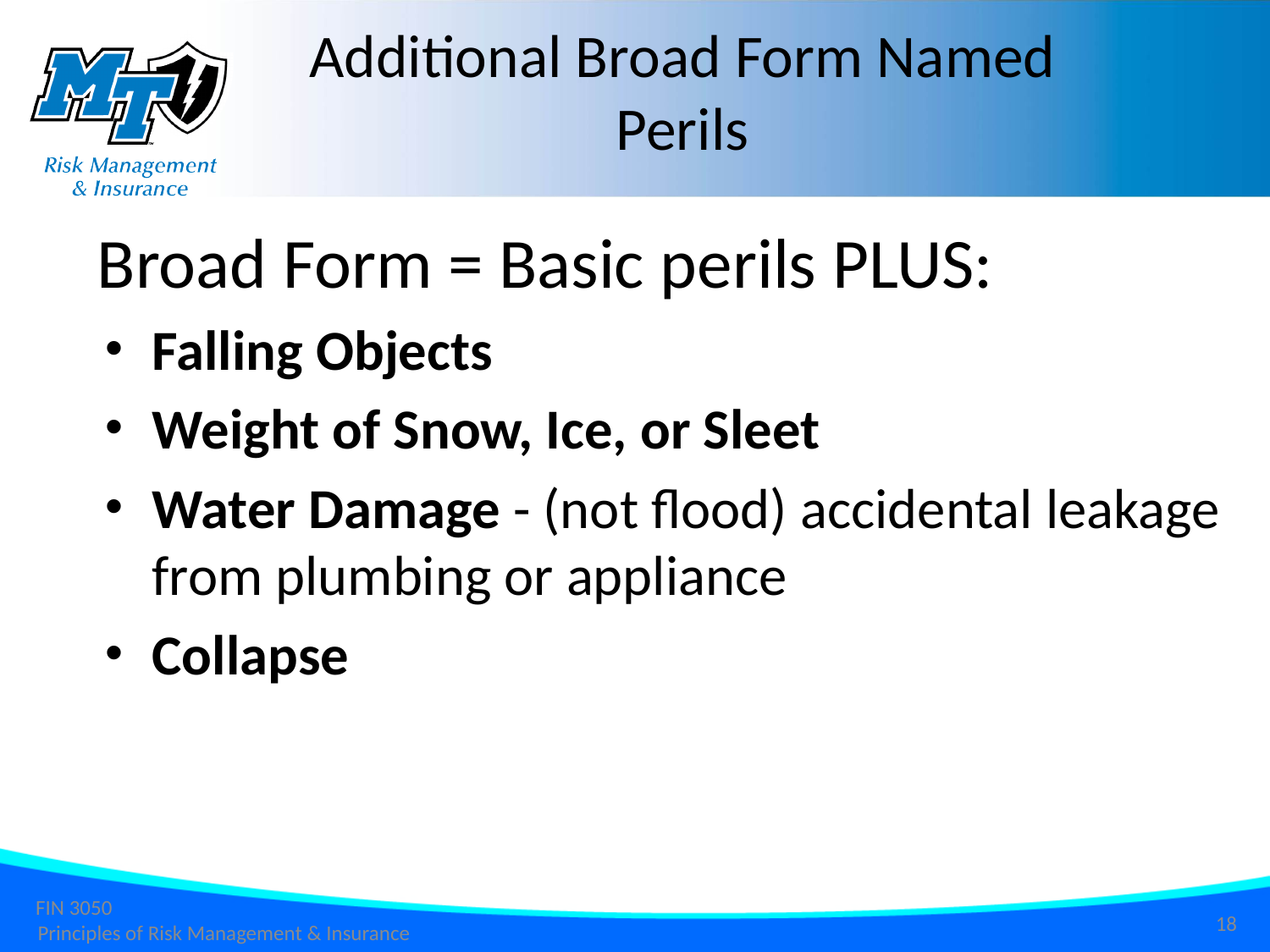

Additional Broad Form Named Perils
Broad Form = Basic perils PLUS:
Falling Objects
Weight of Snow, Ice, or Sleet
Water Damage - (not flood) accidental leakage from plumbing or appliance
Collapse
18